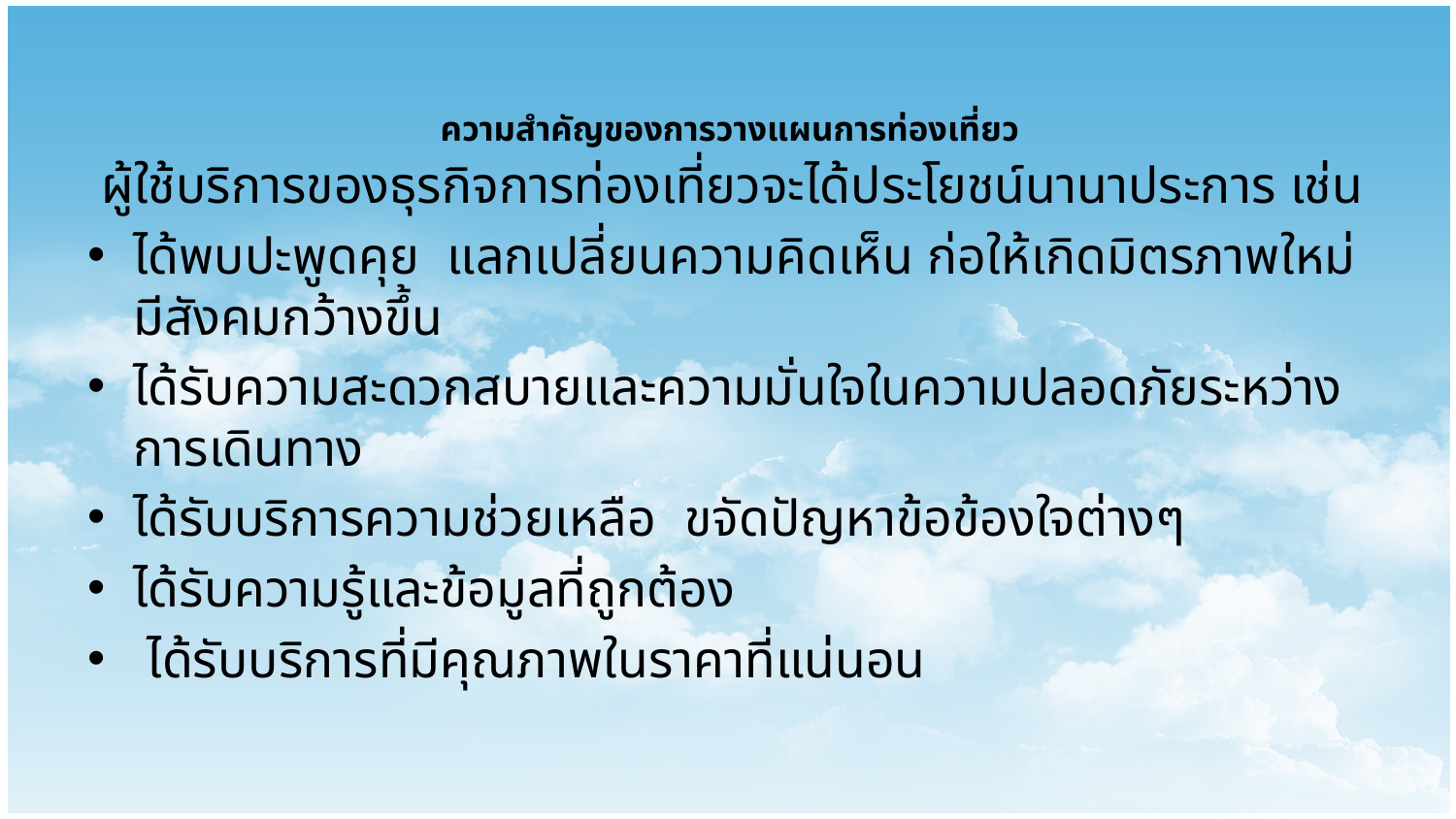

# ความสำคัญของการวางแผนการท่องเที่ยว
 ผู้ใช้บริการของธุรกิจการท่องเที่ยวจะได้ประโยชน์นานาประการ เช่น
ได้พบปะพูดคุย  แลกเปลี่ยนความคิดเห็น ก่อให้เกิดมิตรภาพใหม่มีสังคมกว้างขึ้น
ได้รับความสะดวกสบายและความมั่นใจในความปลอดภัยระหว่างการเดินทาง
ได้รับบริการความช่วยเหลือ  ขจัดปัญหาข้อข้องใจต่างๆ
ได้รับความรู้และข้อมูลที่ถูกต้อง
 ได้รับบริการที่มีคุณภาพในราคาที่แน่นอน